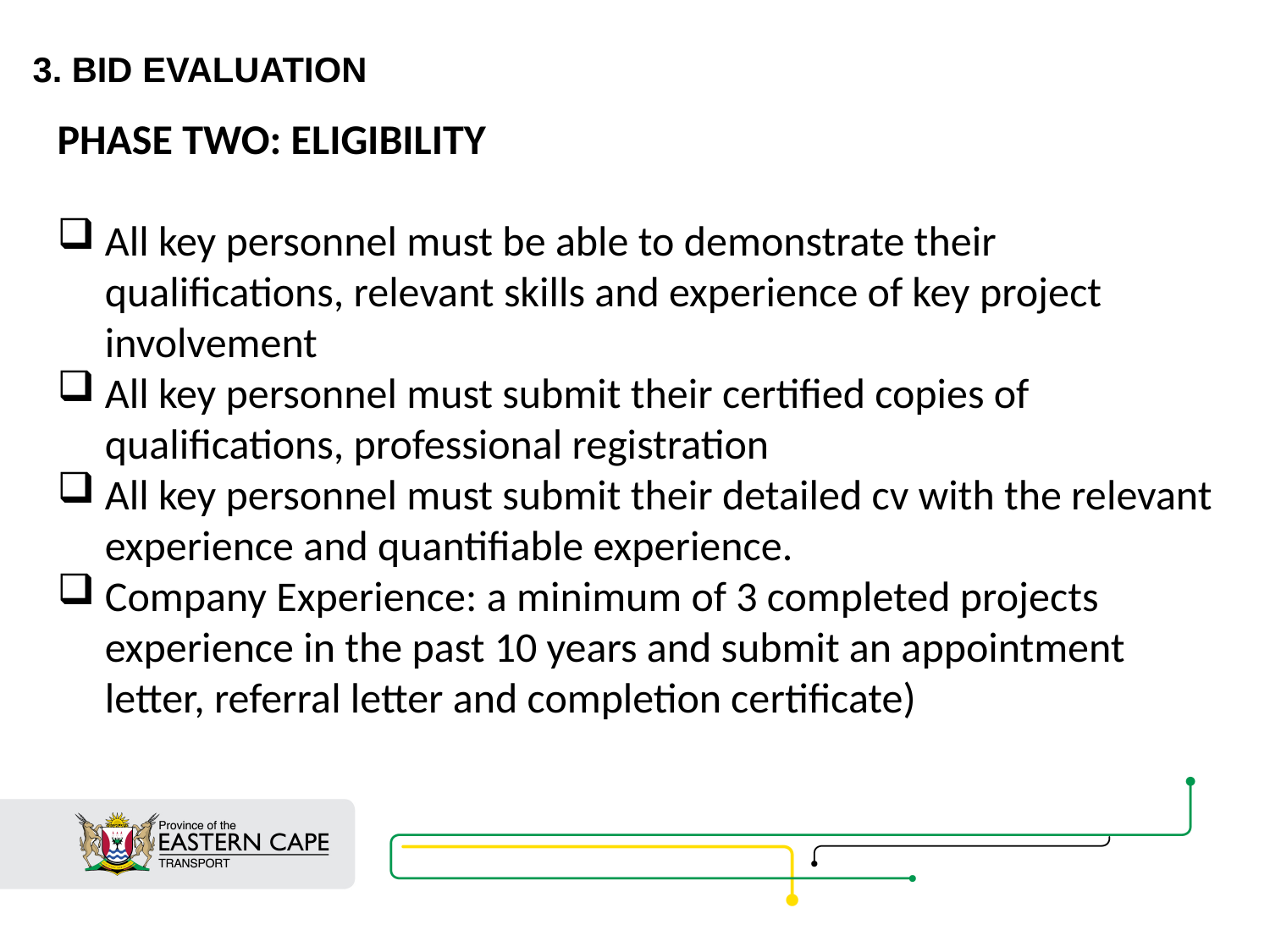

3. Bid evaluation

PHASE TWO: ELIGIBILITY

All key personnel must be able to demonstrate their qualifications, relevant skills and experience of key project involvement
All key personnel must submit their certified copies of qualifications, professional registration
All key personnel must submit their detailed cv with the relevant experience and quantifiable experience.
Company Experience: a minimum of 3 completed projects experience in the past 10 years and submit an appointment letter, referral letter and completion certificate)